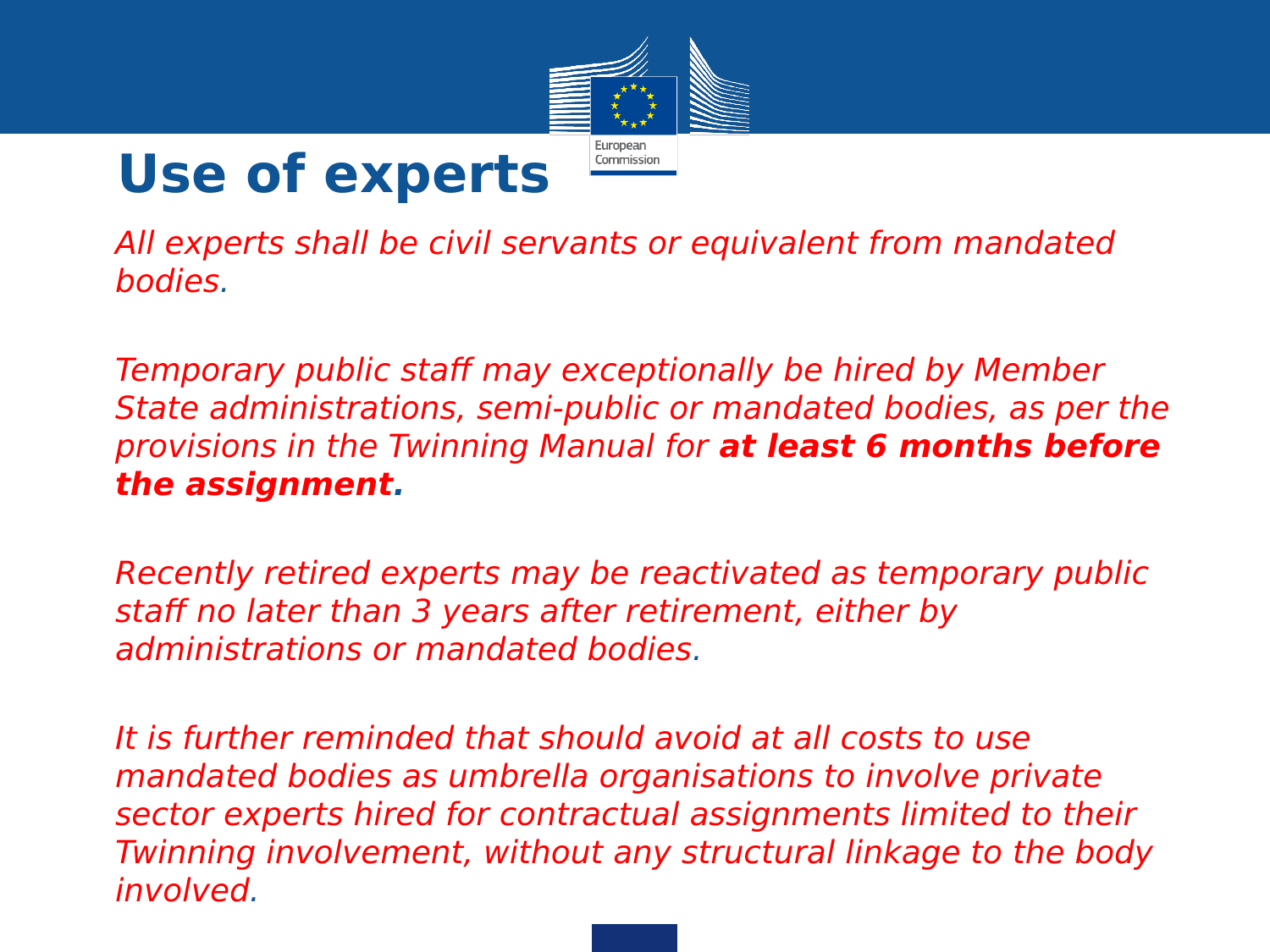

# Use of experts
All experts shall be civil servants or equivalent from mandated bodies.

Temporary public staff may exceptionally be hired by Member State administrations, semi-public or mandated bodies, as per the provisions in the Twinning Manual for at least 6 months before the assignment.

Recently retired experts may be reactivated as temporary public staff no later than 3 years after retirement, either by administrations or mandated bodies.

It is further reminded that should avoid at all costs to use mandated bodies as umbrella organisations to involve private sector experts hired for contractual assignments limited to their Twinning involvement, without any structural linkage to the body involved.